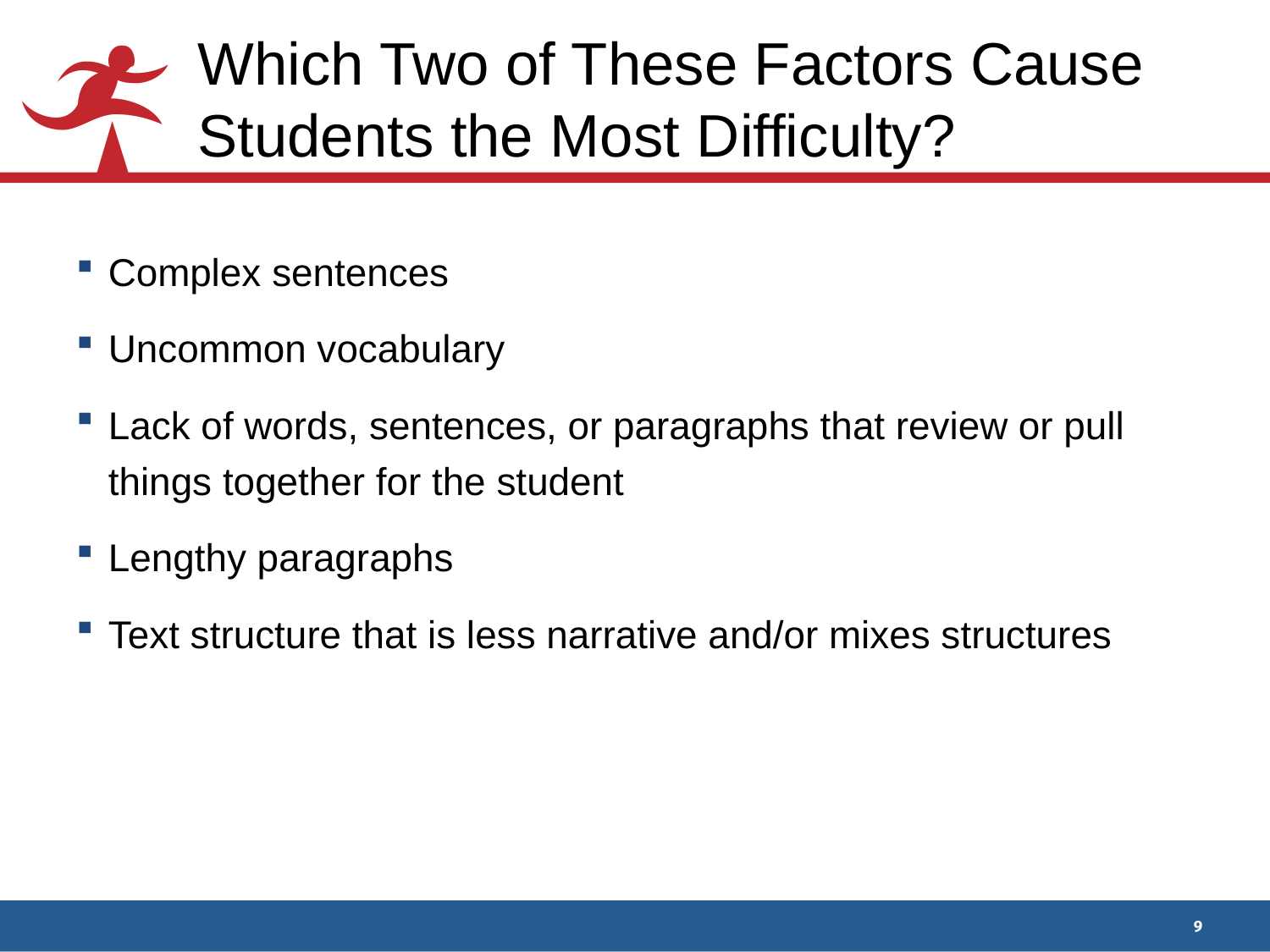

# Which Two of These Factors Cause Students the Most Difficulty?
Complex sentences
Uncommon vocabulary
Lack of words, sentences, or paragraphs that review or pull things together for the student
Lengthy paragraphs
Text structure that is less narrative and/or mixes structures